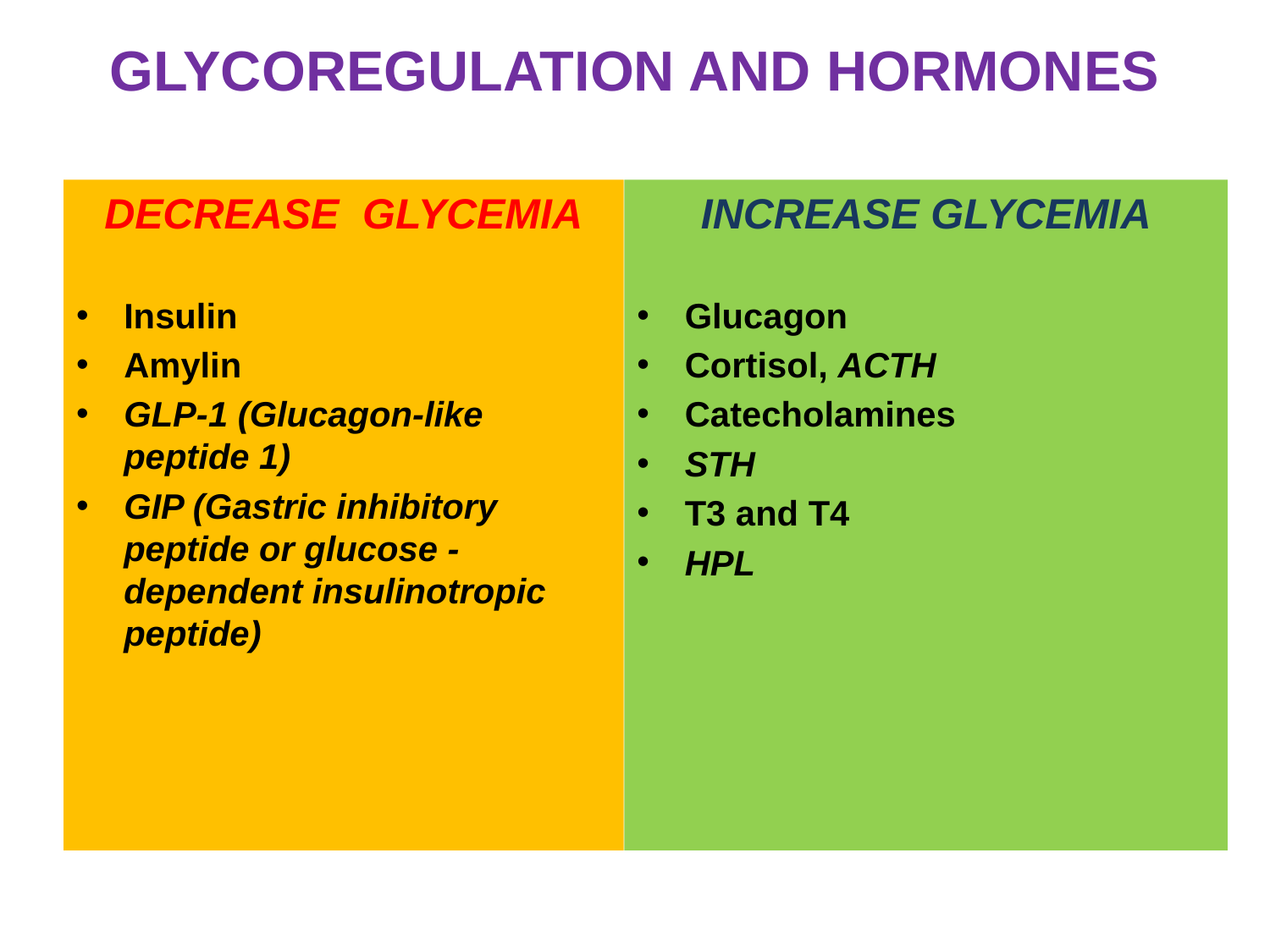

# GLYCOREGULATION AND HORMONES
DECREASE  GLYCEMIA

Insulin
Amylin
GLP-1 (Glucagon-like peptide 1)
GIP (Gastric inhibitory peptide or glucose -dependent insulinotropic peptide)
INCREASE GLYCEMIA

Glucagon
Cortisol, ACTH
Catecholamines
STH
T3 and T4
HPL